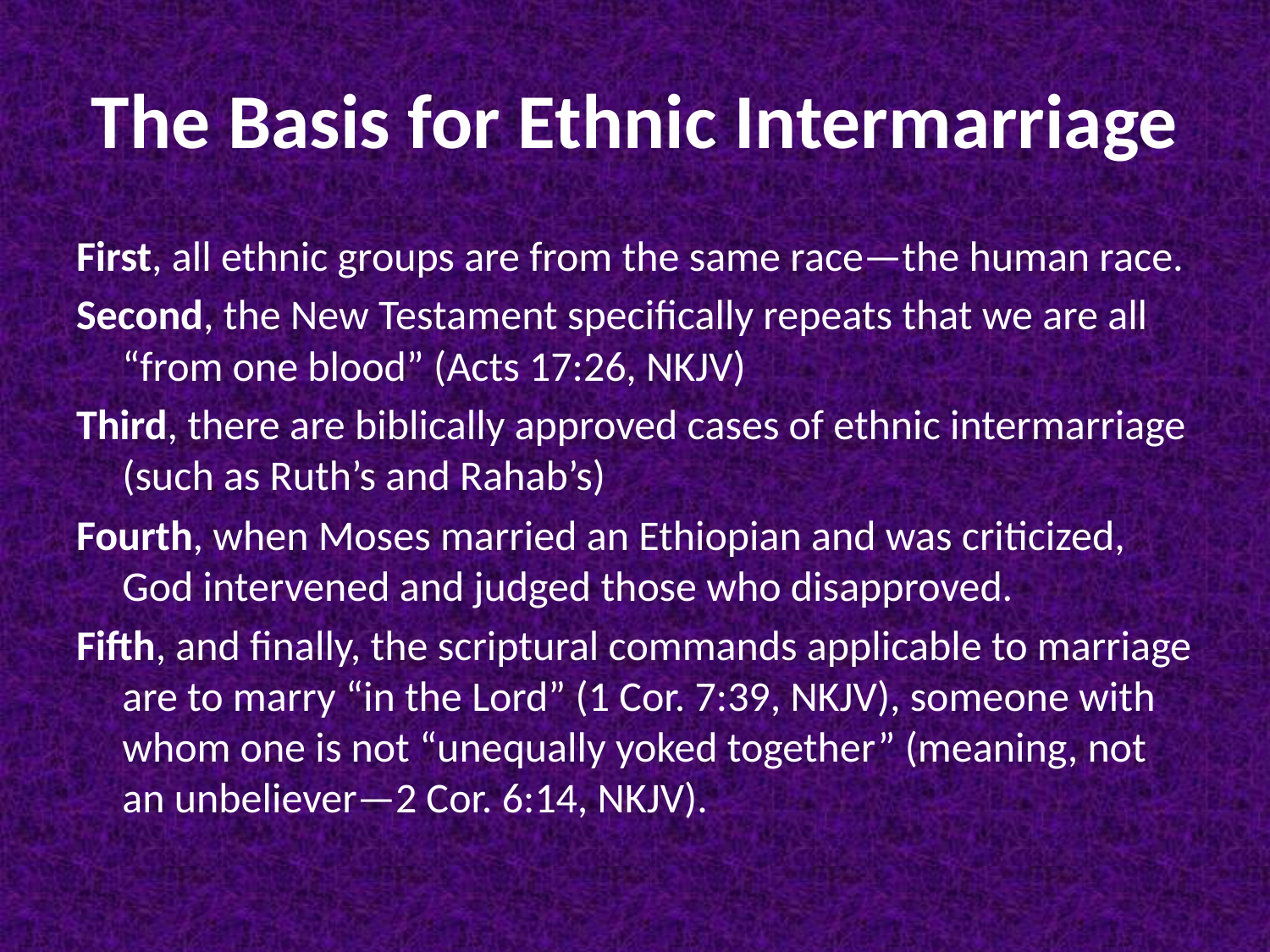

# The Basis for Ethnic Intermarriage
First, all ethnic groups are from the same race—the human race.
Second, the New Testament specifically repeats that we are all “from one blood” (Acts 17:26, NKJV)
Third, there are biblically approved cases of ethnic intermarriage (such as Ruth’s and Rahab’s)
Fourth, when Moses married an Ethiopian and was criticized, God intervened and judged those who disapproved.
Fifth, and finally, the scriptural commands applicable to marriage are to marry “in the Lord” (1 Cor. 7:39, NKJV), someone with whom one is not “unequally yoked together” (meaning, not an unbeliever—2 Cor. 6:14, NKJV).